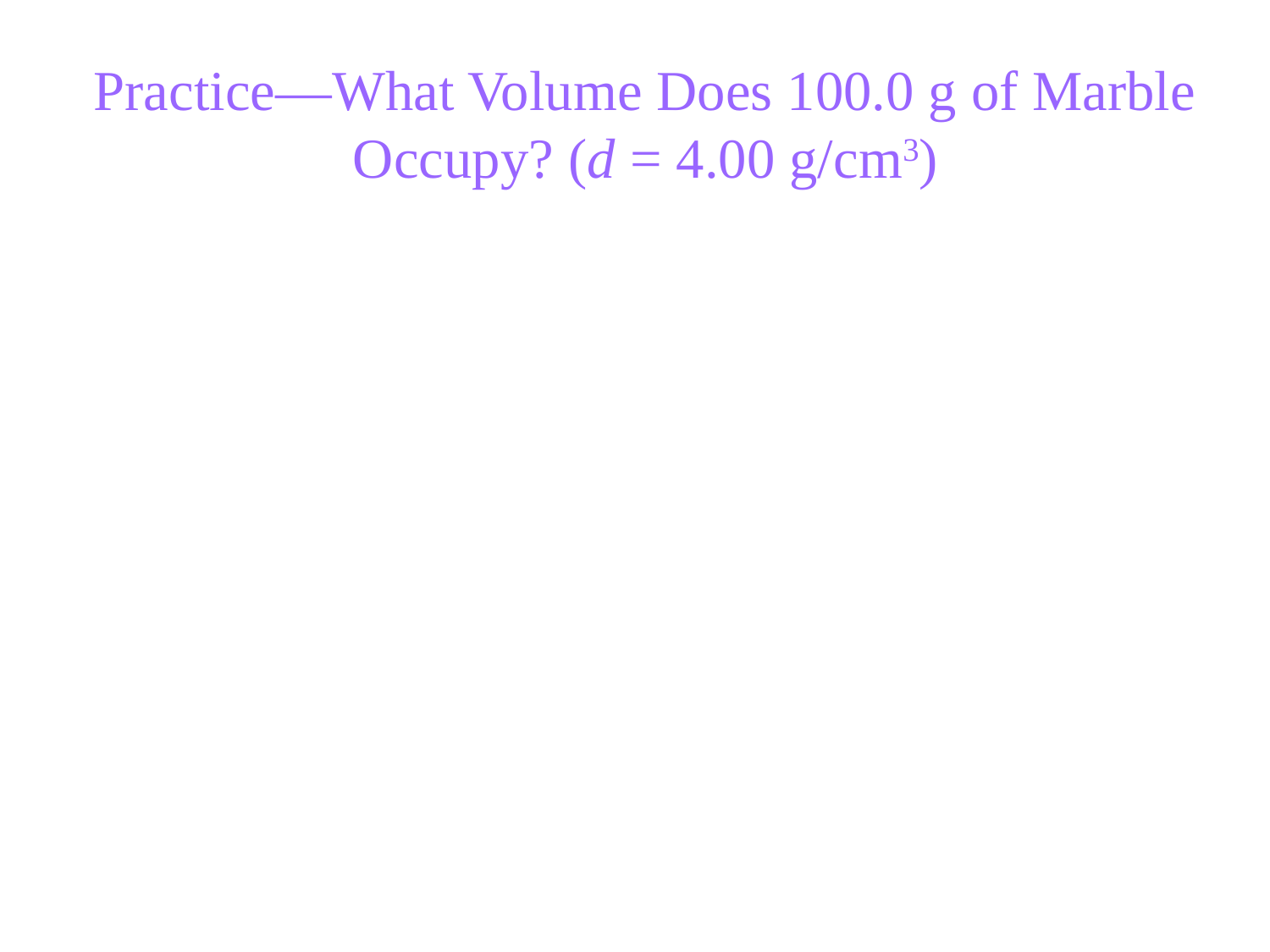

Practice—What Volume Does 100.0 g of Marble Occupy? (d = 4.00 g/cm3)